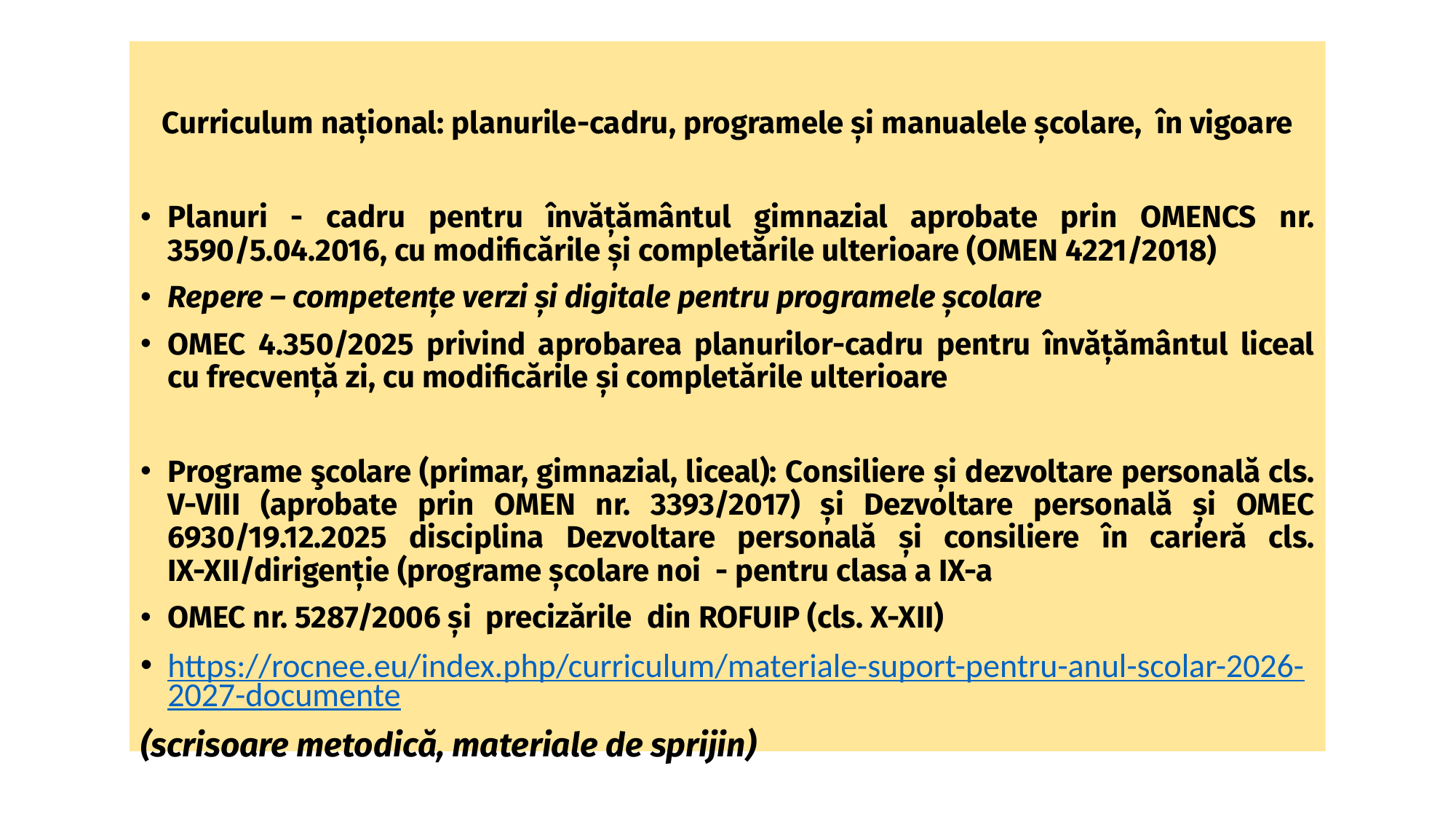

Curriculum național: planurile-cadru, programele și manualele școlare,  în vigoare

Planuri - cadru pentru învățământul gimnazial aprobate prin OMENCS nr. 3590/5.04.2016, cu modificările și completările ulterioare (OMEN 4221/2018)
Repere – competențe verzi și digitale pentru programele școlare
OMEC 4.350/2025 privind aprobarea planurilor-cadru pentru învățământul liceal cu frecvență zi, cu modificările și completările ulterioare

Programe şcolare (primar, gimnazial, liceal): Consiliere și dezvoltare personală cls. V-VIII (aprobate prin OMEN nr. 3393/2017) și Dezvoltare personală și OMEC 6930/19.12.2025 disciplina Dezvoltare personală și consiliere în carieră cls. IX-XII/dirigenție (programe școlare noi  - pentru clasa a IX-a
OMEC nr. 5287/2006 și  precizările  din ROFUIP (cls. X-XII)
https://rocnee.eu/index.php/curriculum/materiale-suport-pentru-anul-scolar-2026-2027-documente
(scrisoare metodică, materiale de sprijin)